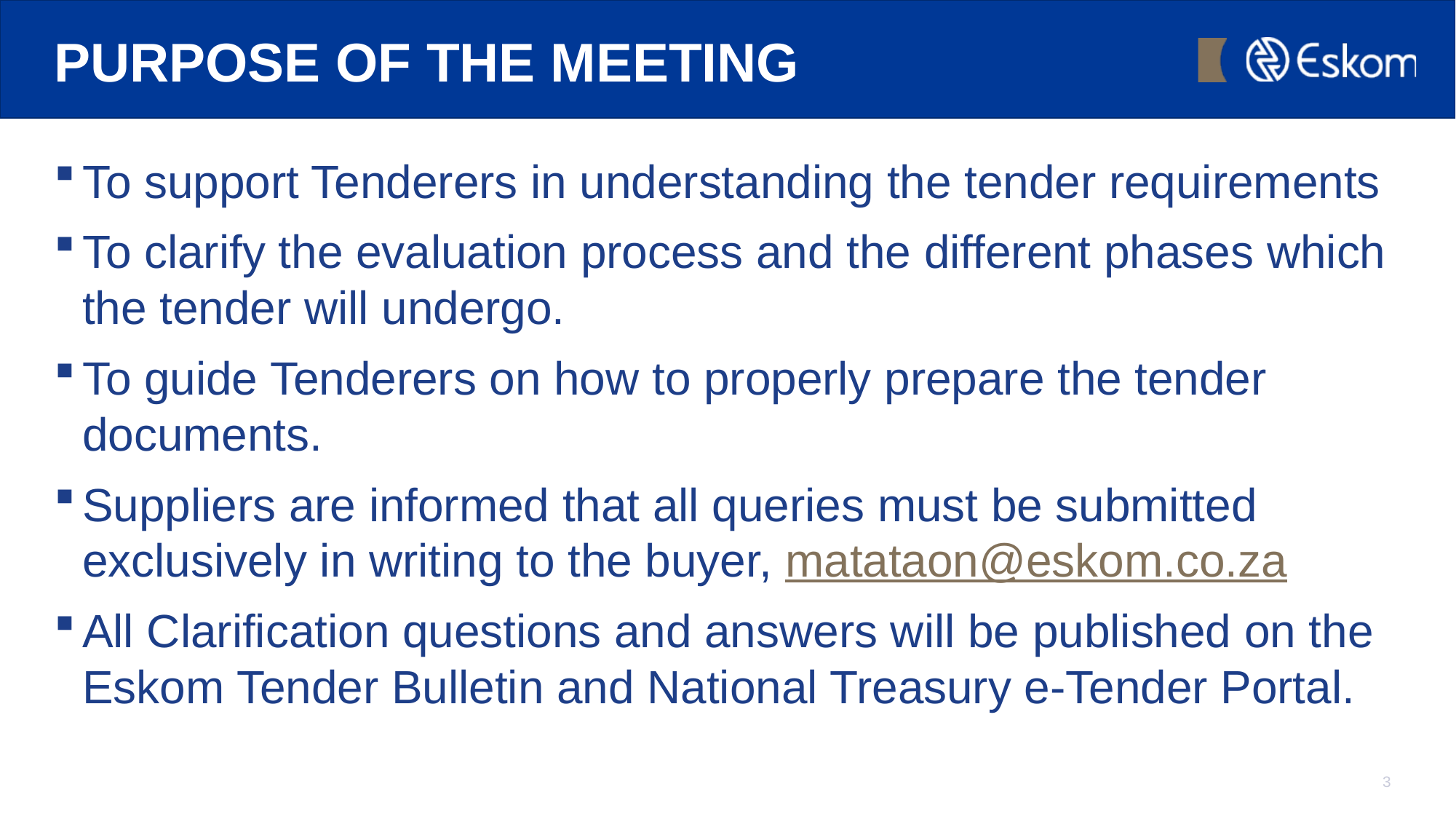

# PURPOSE OF THE MEETING
To support Tenderers in understanding the tender requirements
To clarify the evaluation process and the different phases which the tender will undergo.
To guide Tenderers on how to properly prepare the tender documents.
Suppliers are informed that all queries must be submitted exclusively in writing to the buyer, matataon@eskom.co.za
All Clarification questions and answers will be published on the Eskom Tender Bulletin and National Treasury e-Tender Portal.
3